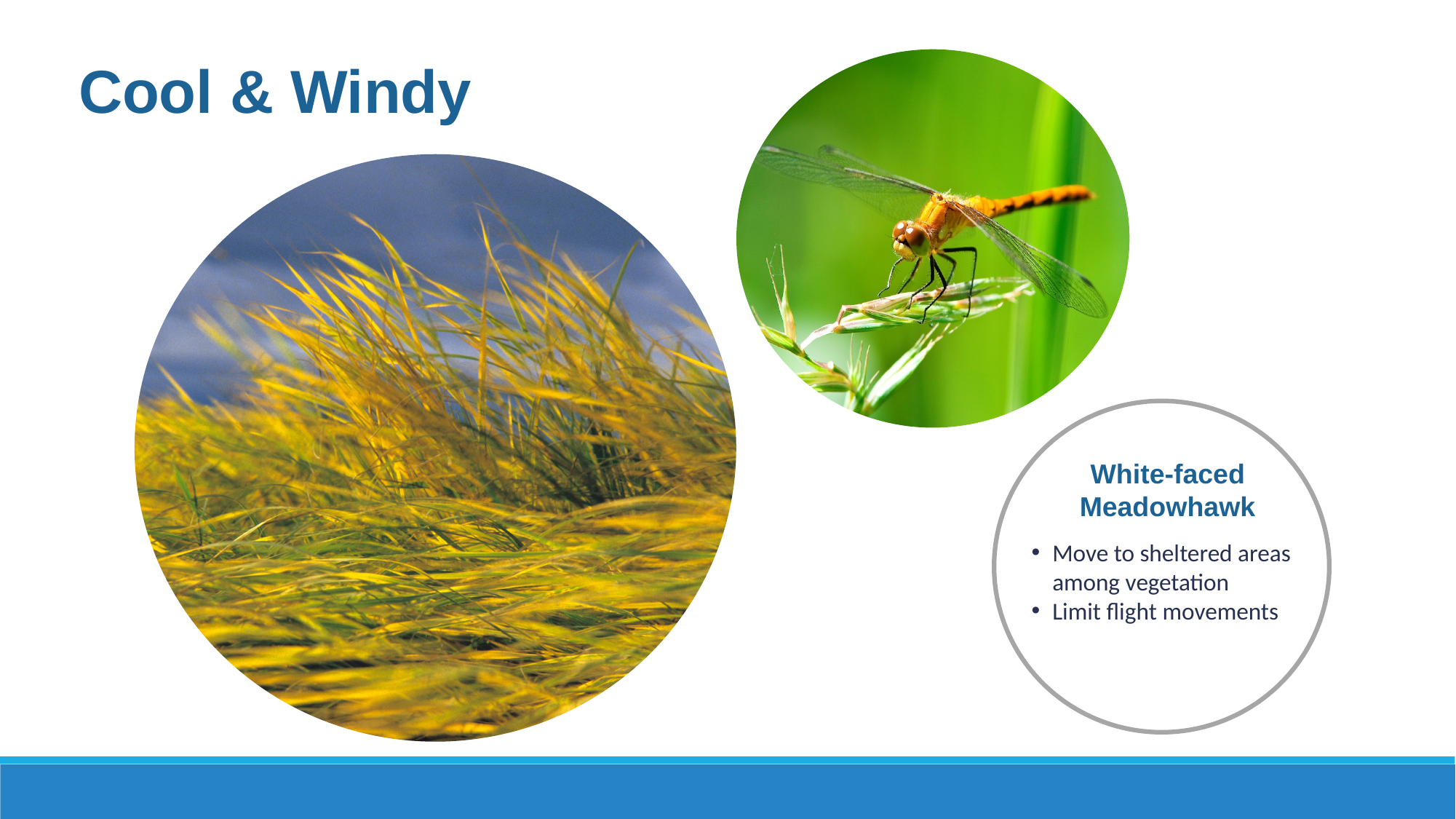

Cool & Windy

White-faced Meadowhawk
Move to sheltered areas among vegetation
Limit flight movements